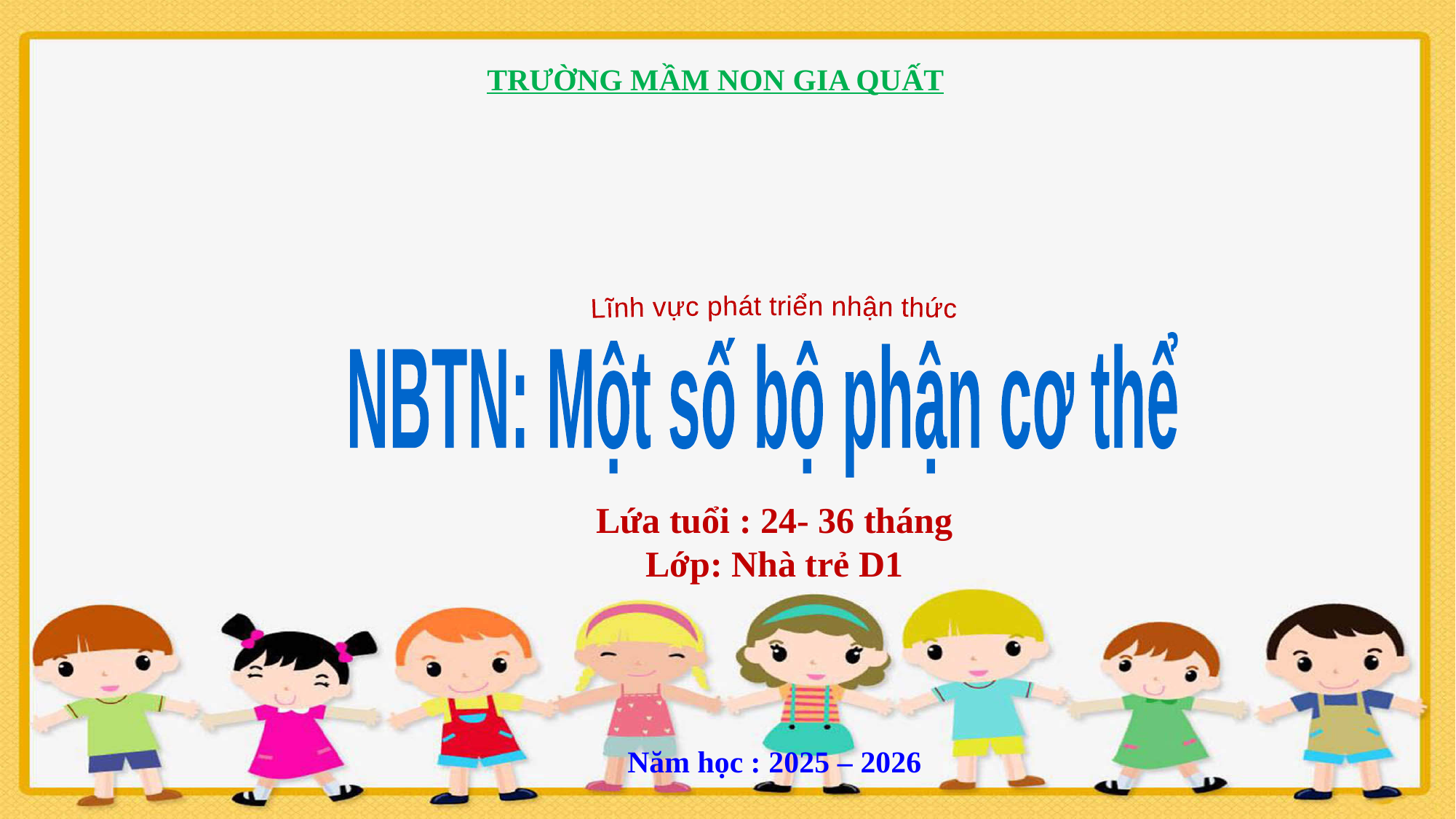

TRƯỜNG MẦM NON GIA QUẤT
 Lĩnh vực phát triển nhận thức
NBTN: Một số bộ phận cơ thể
Lứa tuổi : 24- 36 tháng
Lớp: Nhà trẻ D1
Năm học : 2025 – 2026